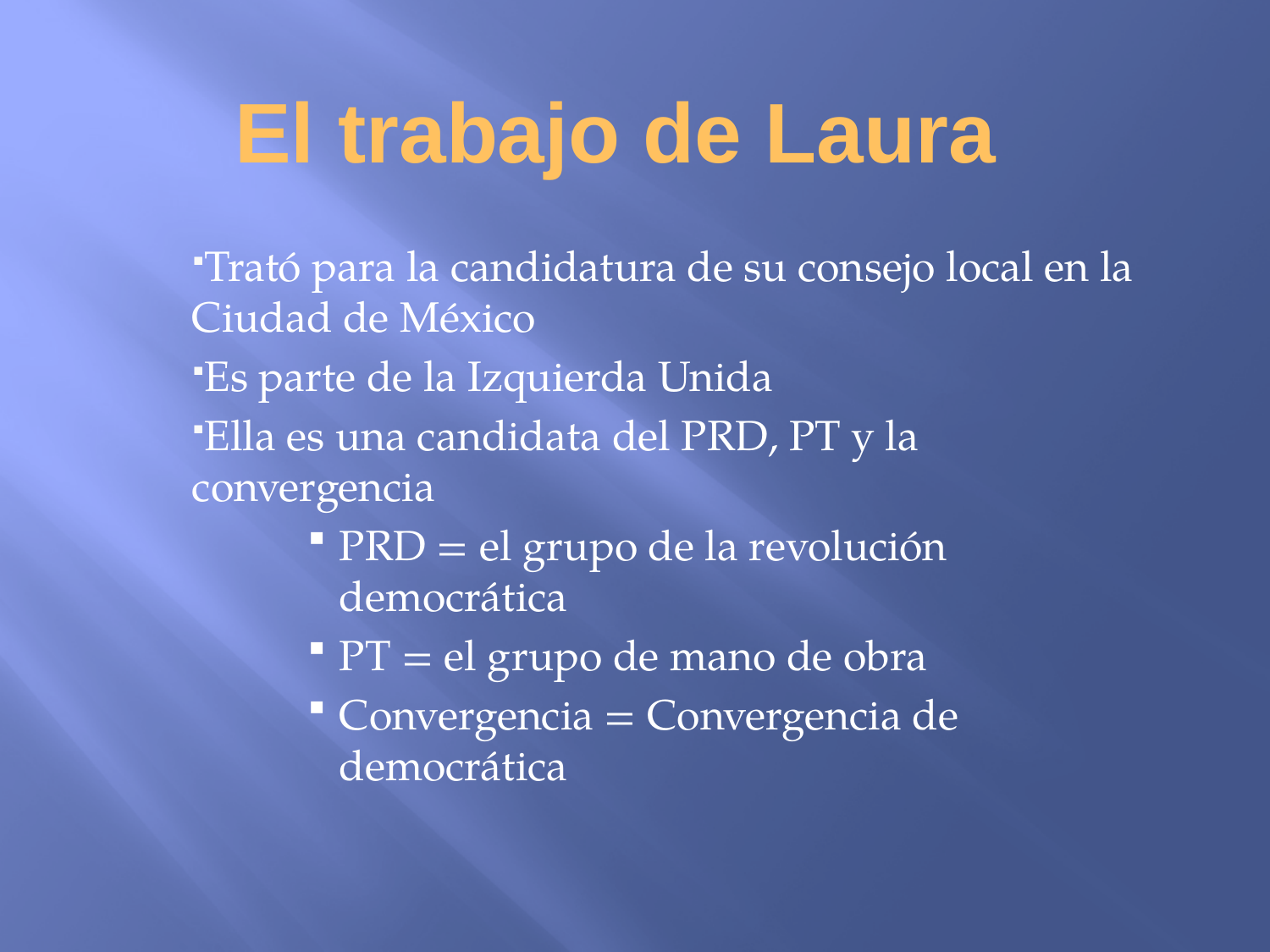

# El trabajo de Laura
Trató para la candidatura de su consejo local en la Ciudad de México
Es parte de la Izquierda Unida
Ella es una candidata del PRD, PT y la convergencia
PRD = el grupo de la revolución democrática
PT = el grupo de mano de obra
Convergencia = Convergencia de democrática